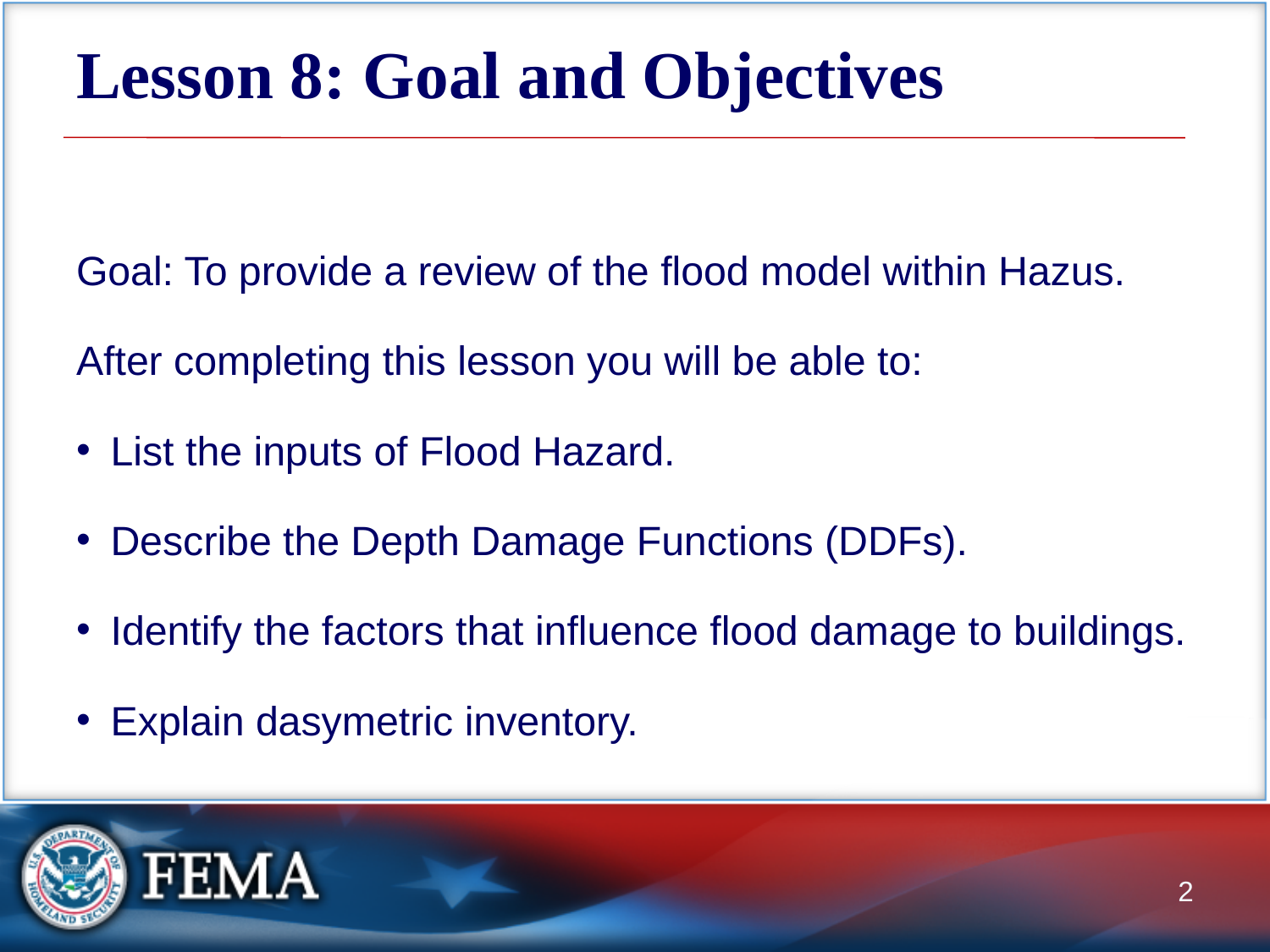

# Lesson 8: Goal and Objectives

Goal: To provide a review of the flood model within Hazus.
After completing this lesson you will be able to:
List the inputs of Flood Hazard.
Describe the Depth Damage Functions (DDFs).
Identify the factors that influence flood damage to buildings.
Explain dasymetric inventory.
2